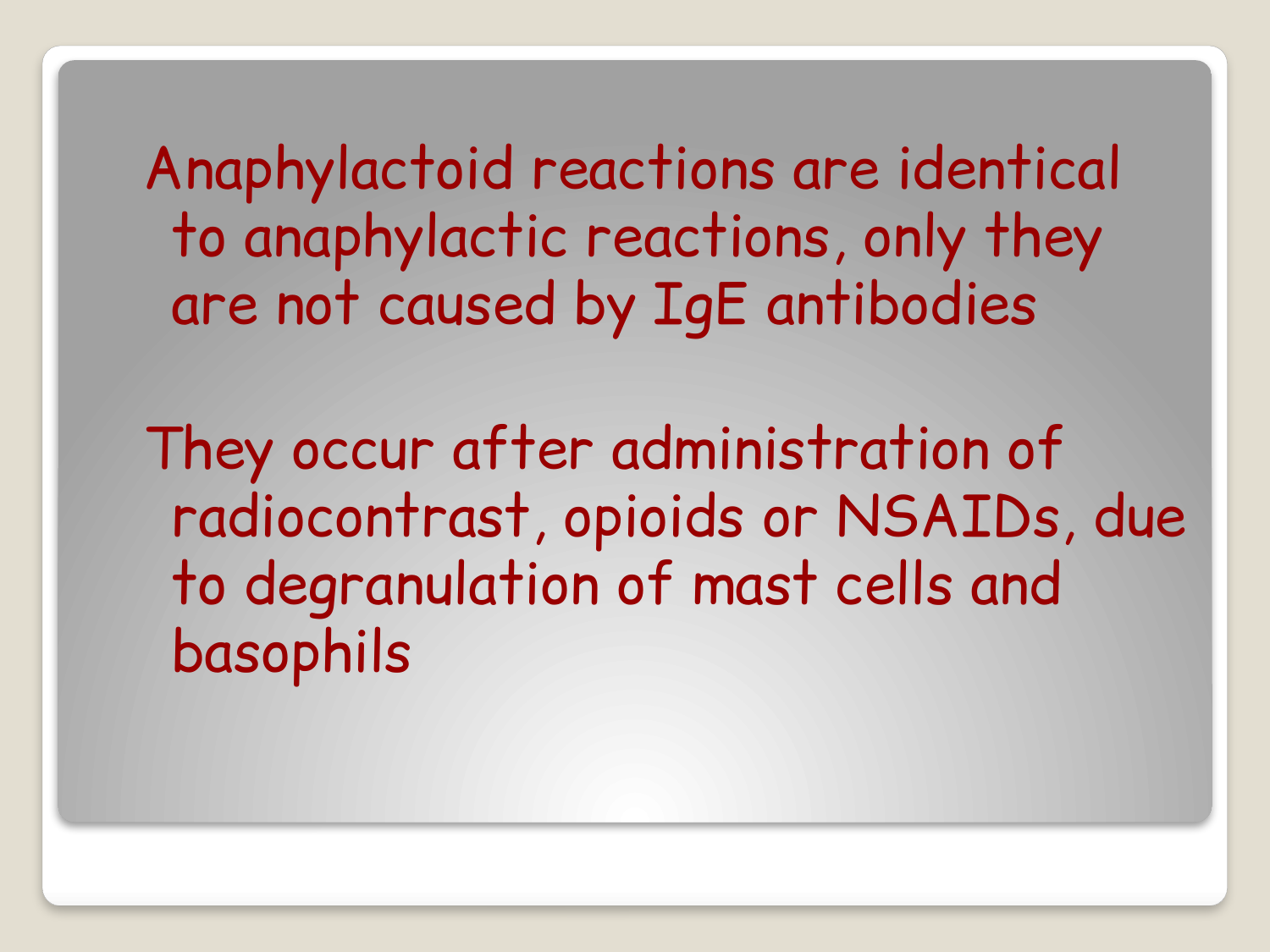

Anaphylactoid reactions are identical to anaphylactic reactions, only they are not caused by IgE antibodies

They occur after administration of radiocontrast, opioids or NSAIDs, due to degranulation of mast cells and basophils